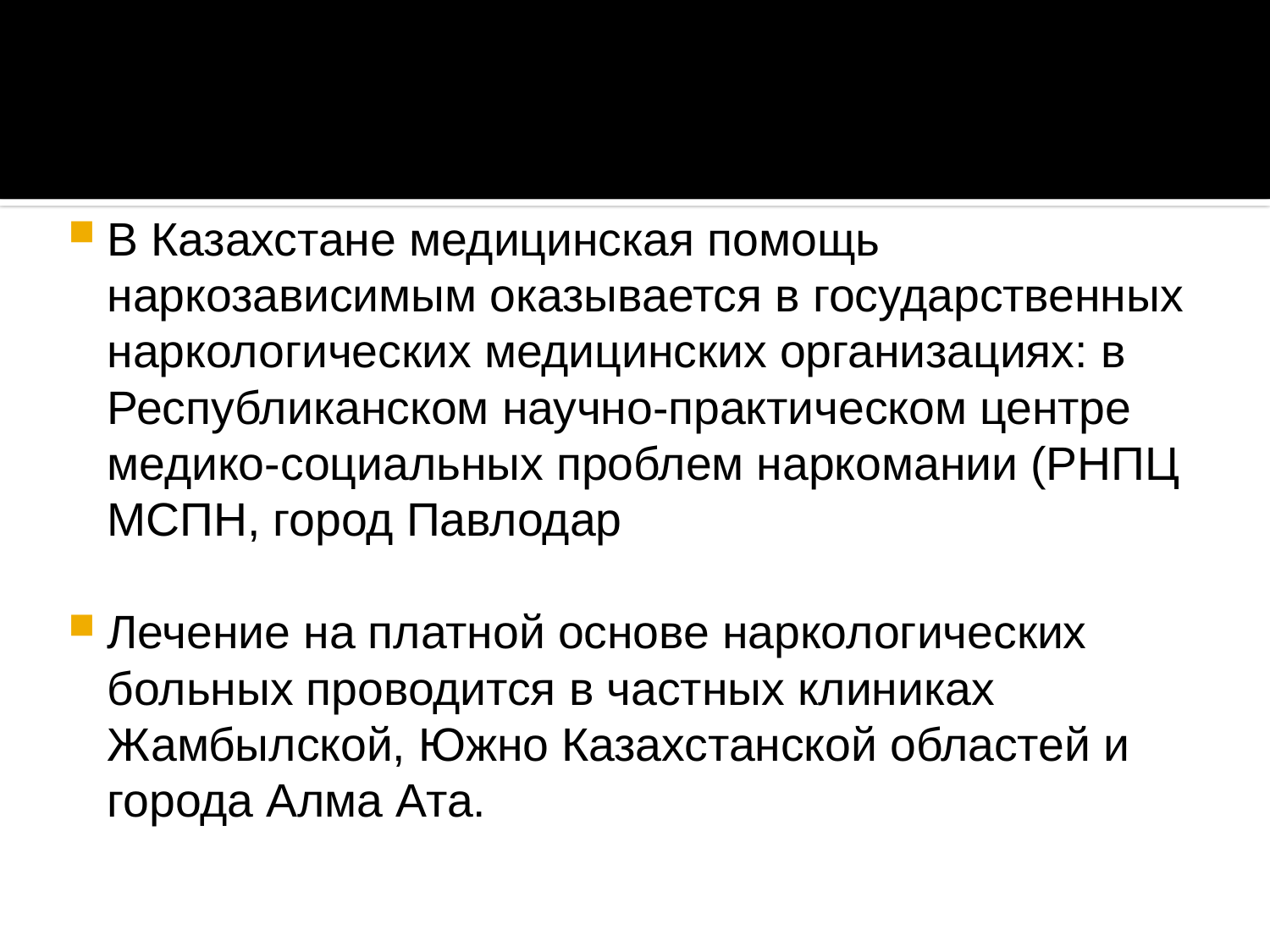

В Казахстане медицинская помощь наркозависимым оказывается в государственных наркологических медицинских организациях: в Республиканском научно-практическом центре медико-социальных проблем наркомании (РНПЦ МСПН, город Павлодар

Лечение на платной основе наркологических больных проводится в частных клиниках Жамбылской, Южно Казахстанской областей и города Алма Ата.